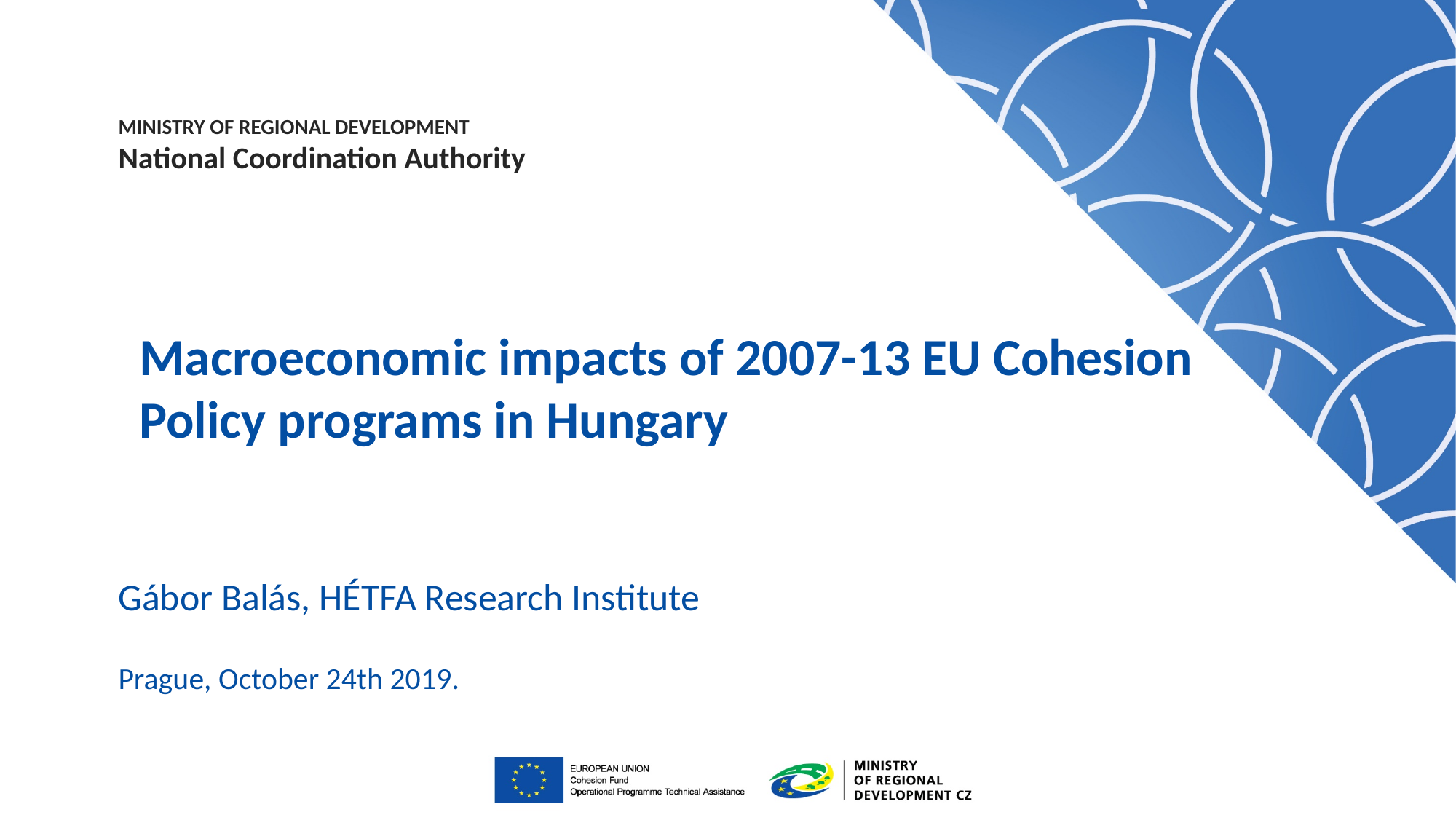

# Macroeconomic impacts of 2007-13 EU Cohesion Policy programs in Hungary
Gábor Balás, HÉTFA Research Institute
Prague, October 24th 2019.